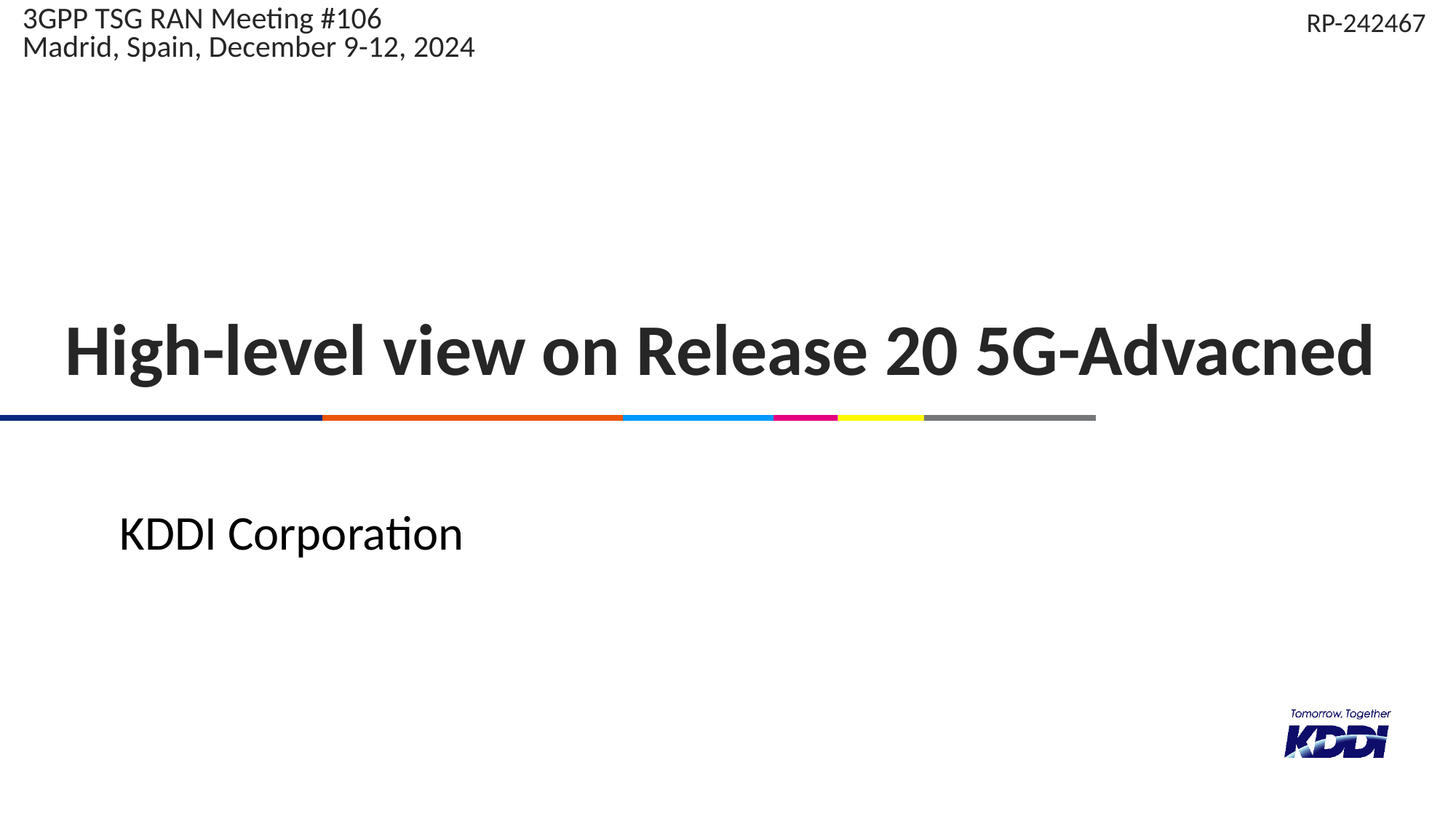

RP-242467
3GPP TSG RAN Meeting #106
Madrid, Spain, December 9-12, 2024
# High-level view on Release 20 5G-Advacned
KDDI Corporation